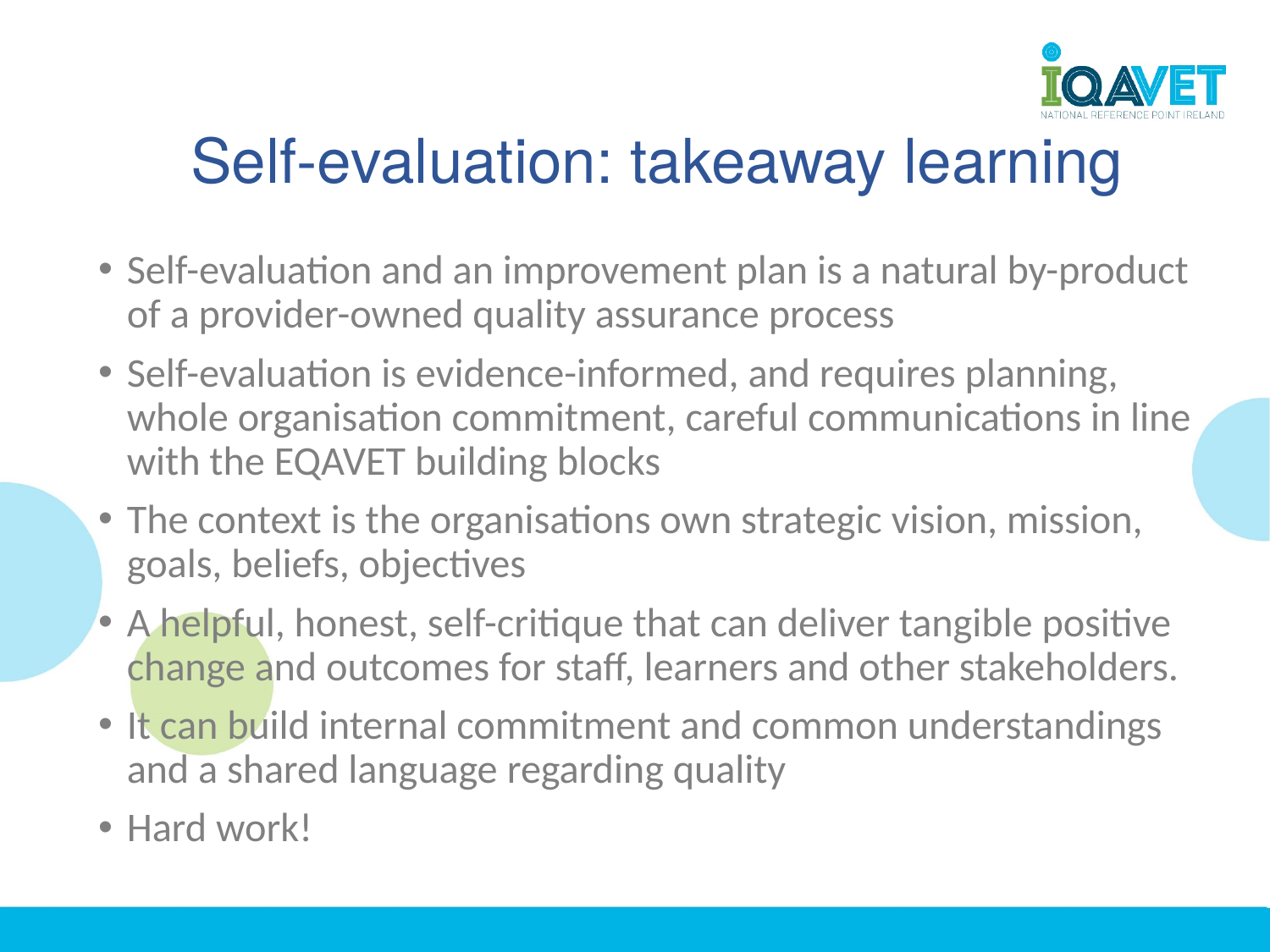

# Self-evaluation: takeaway learning
Self-evaluation and an improvement plan is a natural by-product of a provider-owned quality assurance process
Self-evaluation is evidence-informed, and requires planning, whole organisation commitment, careful communications in line with the EQAVET building blocks
The context is the organisations own strategic vision, mission, goals, beliefs, objectives
A helpful, honest, self-critique that can deliver tangible positive change and outcomes for staff, learners and other stakeholders.
It can build internal commitment and common understandings and a shared language regarding quality
Hard work!